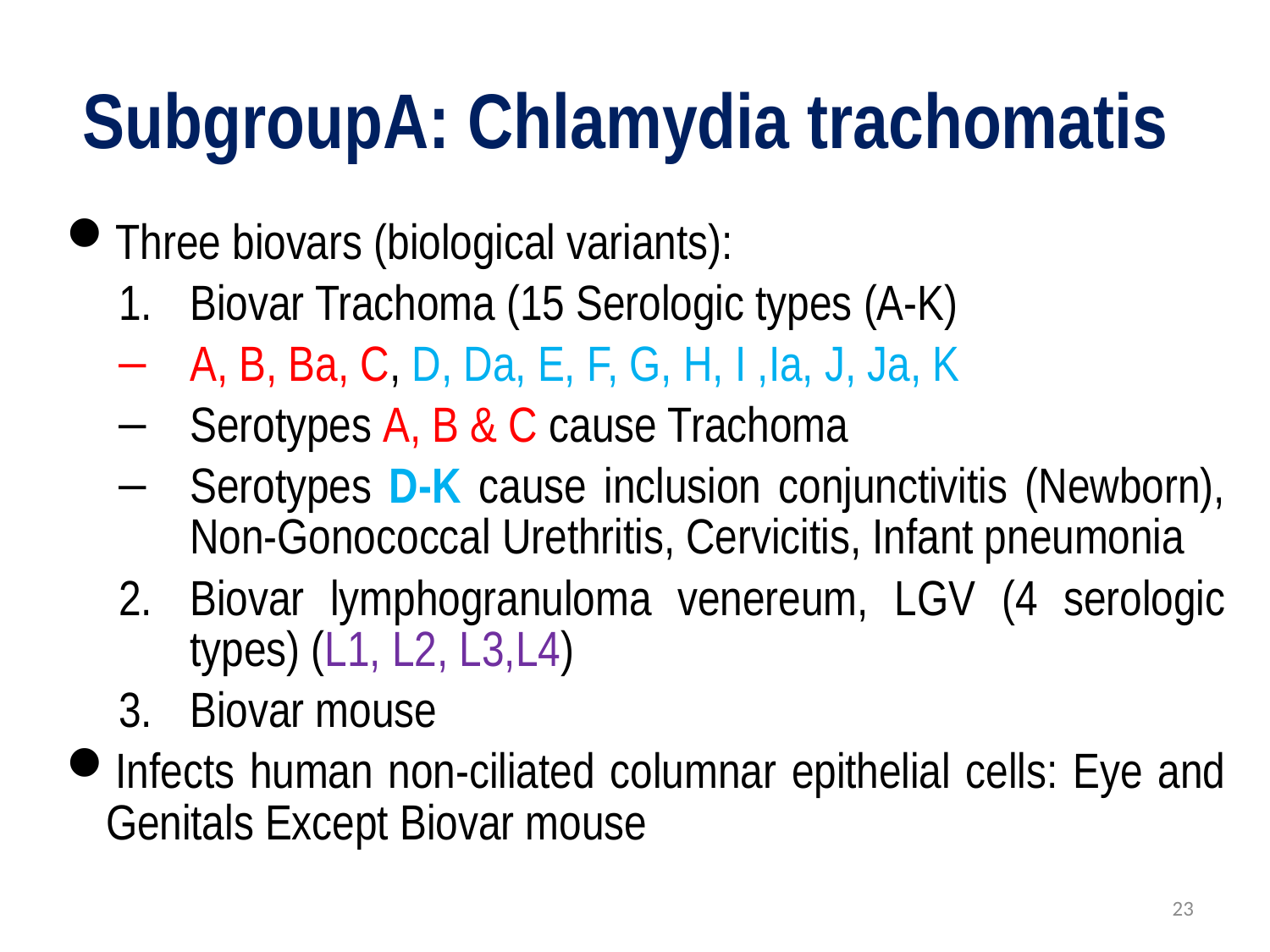

# SubgroupA: Chlamydia trachomatis
Three biovars (biological variants):
Biovar Trachoma (15 Serologic types (A-K)
A, B, Ba, C, D, Da, E, F, G, H, I ,Ia, J, Ja, K
Serotypes A, B & C cause Trachoma
Serotypes D-K cause inclusion conjunctivitis (Newborn), Non-Gonococcal Urethritis, Cervicitis, Infant pneumonia
Biovar lymphogranuloma venereum, LGV (4 serologic types) (L1, L2, L3,L4)
Biovar mouse
Infects human non-ciliated columnar epithelial cells: Eye and Genitals Except Biovar mouse

23